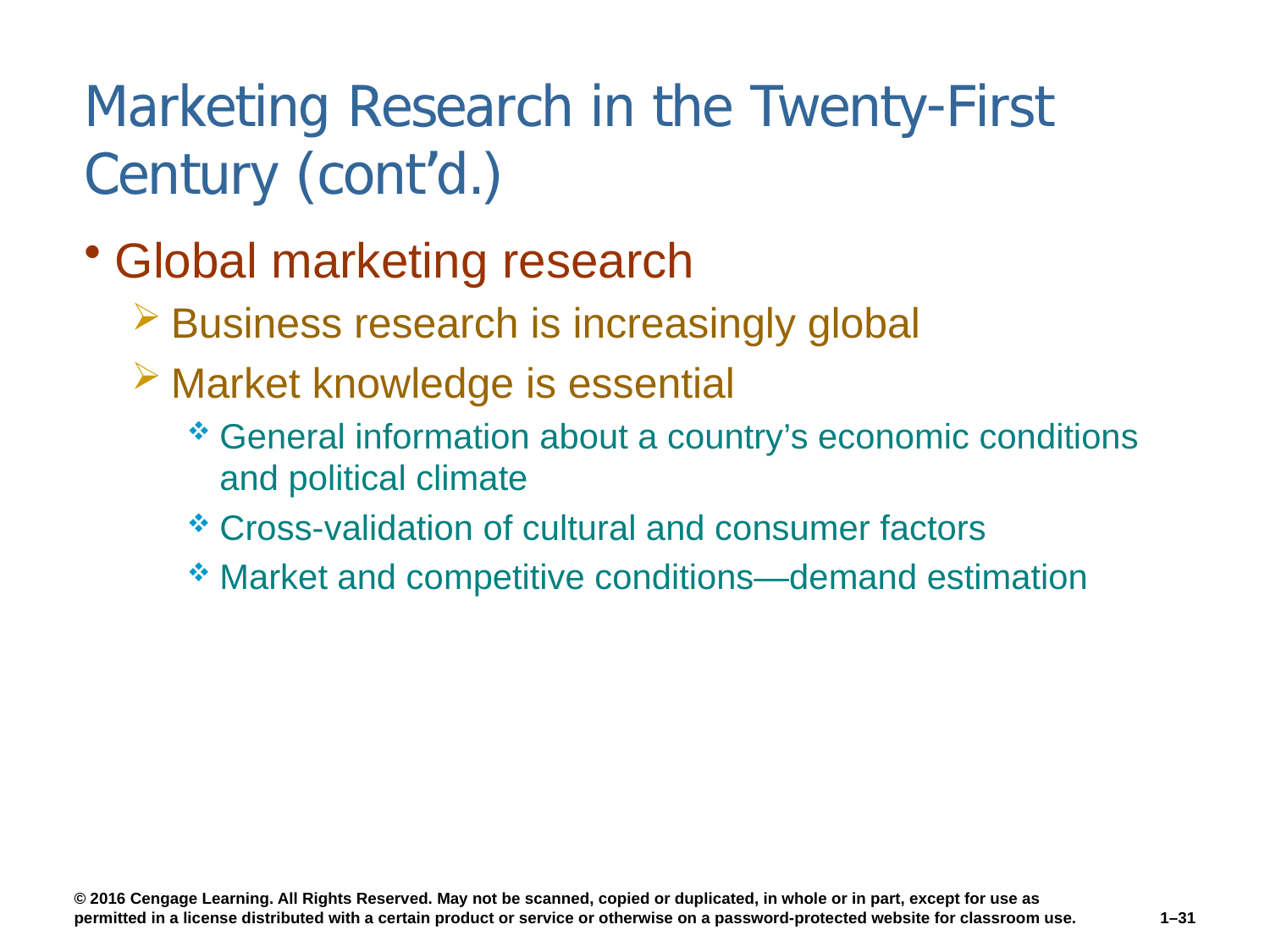

# Marketing Research in the Twenty-First Century (cont’d.)
Global marketing research
Business research is increasingly global
Market knowledge is essential
General information about a country’s economic conditions and political climate
Cross-validation of cultural and consumer factors
Market and competitive conditions—demand estimation
1–31
© 2016 Cengage Learning. All Rights Reserved. May not be scanned, copied or duplicated, in whole or in part, except for use as permitted in a license distributed with a certain product or service or otherwise on a password-protected website for classroom use.